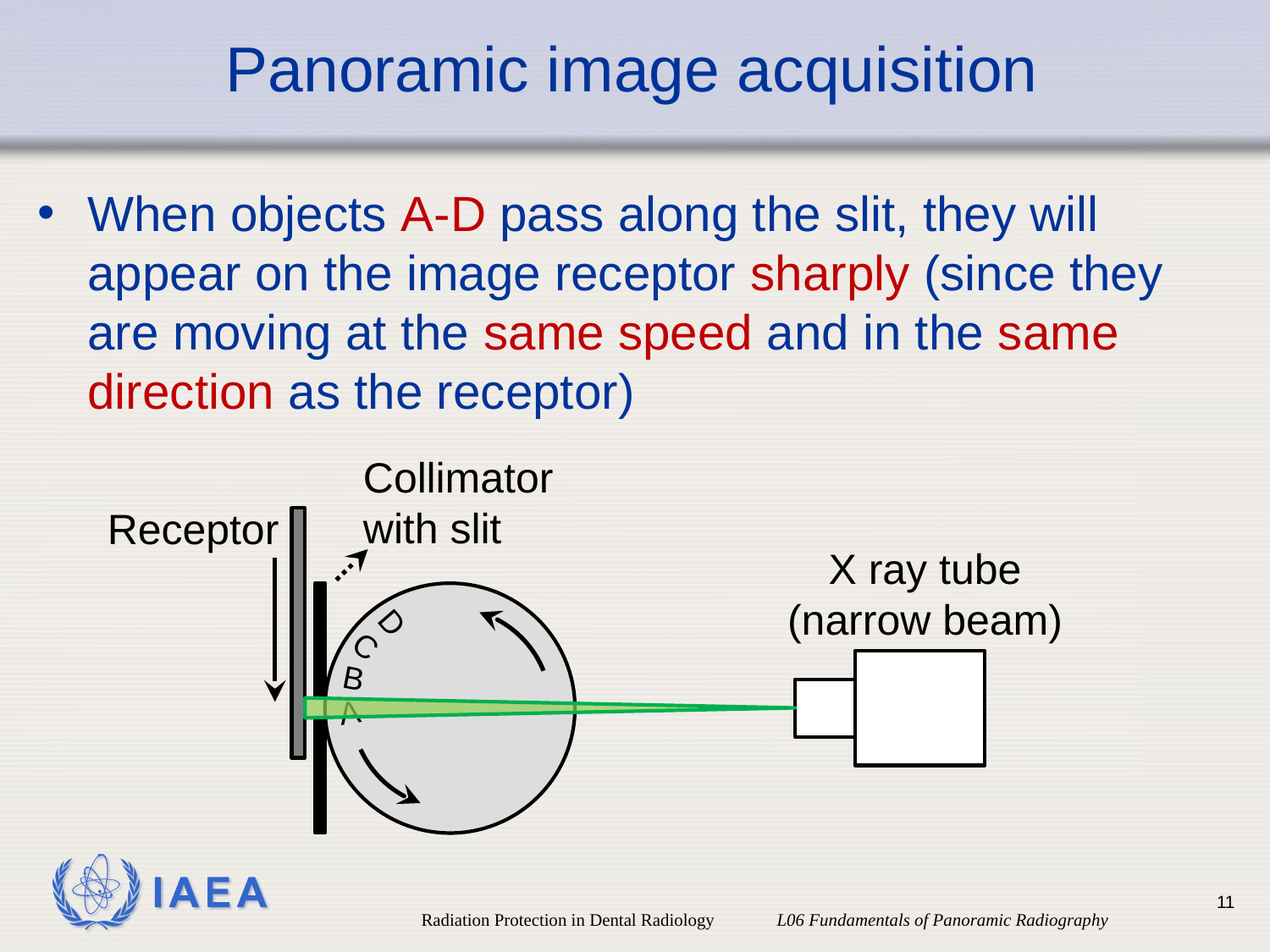

# Panoramic image acquisition
When objects A-D pass along the slit, they will appear on the image receptor sharply (since they are moving at the same speed and in the same direction as the receptor)
Collimator with slit

Receptor

X ray tube (narrow beam)

D

C
B
A

11
Radiation Protection in Dental Radiology              L06 Fundamentals of Panoramic Radiography